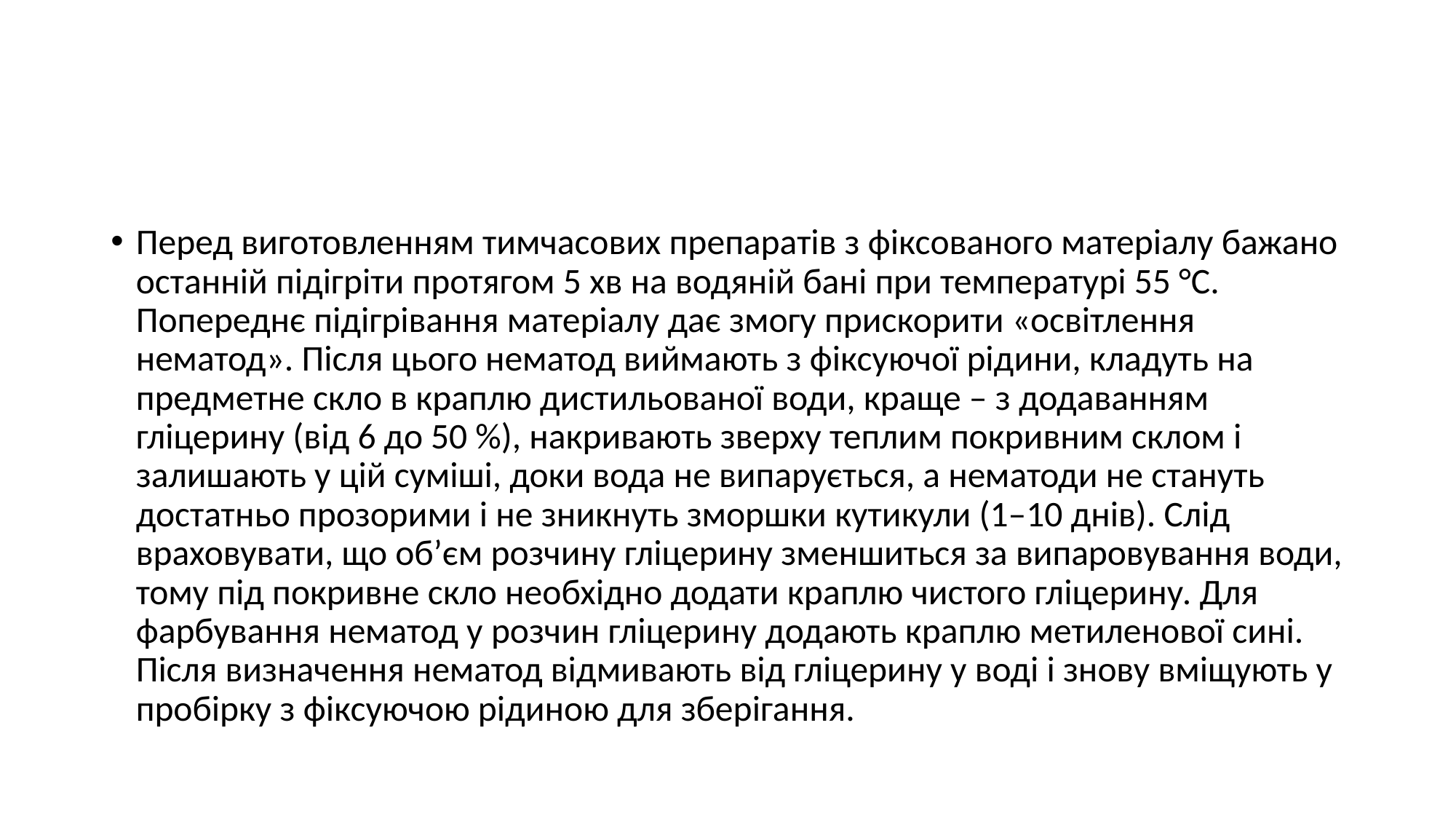

#
Перед виготовленням тимчасових препаратів з фіксованого матеріалу бажано останній підігріти протягом 5 хв на водяній бані при температурі 55 °С. Попереднє підігрівання матеріалу дає змогу прискорити «освітлення нематод». Після цього нематод виймають з фіксуючої рідини, кладуть на предметне скло в краплю дистильованої води, краще – з додаванням гліцерину (від 6 до 50 %), накривають зверху теплим покривним склом і залишають у цій суміші, доки вода не випарується, а нематоди не стануть достатньо прозорими і не зникнуть зморшки кутикули (1–10 днів). Слід враховувати, що об’єм розчину гліцерину зменшиться за випаровування води, тому під покривне скло необхідно додати краплю чистого гліцерину. Для фарбування нематод у розчин гліцерину додають краплю метиленової сині. Після визначення нематод відмивають від гліцерину у воді і знову вміщують у пробірку з фіксуючою рідиною для зберігання.